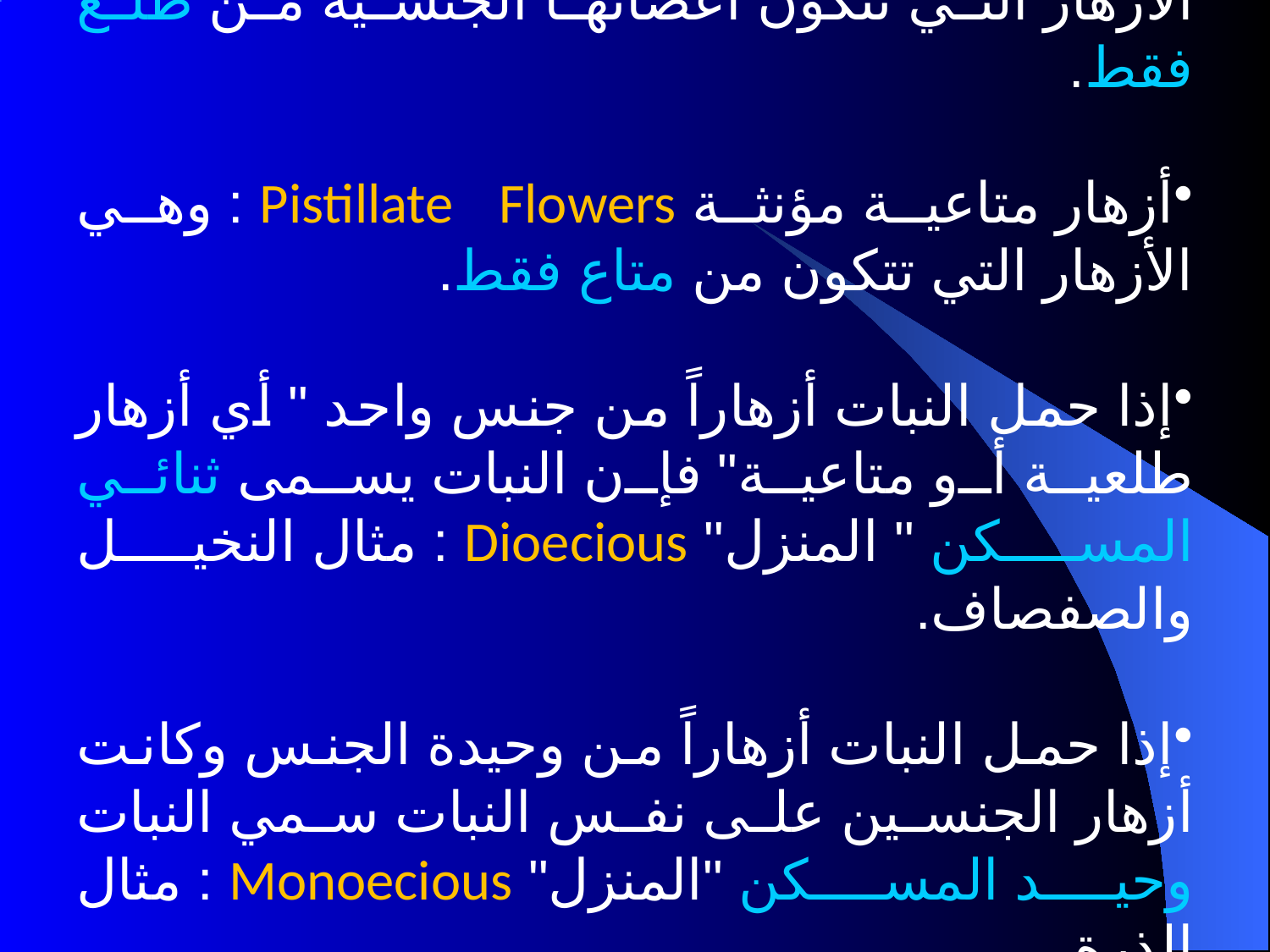

أزهار طلعية مذكرة Staminate Flowers : وهي الأزهار التي تتكون اعضائها الجنسية من طلع فقط.

أزهار متاعية مؤنثة Pistillate Flowers : وهي الأزهار التي تتكون من متاع فقط.

إذا حمل النبات أزهاراً من جنس واحد " أي أزهار طلعية أو متاعية" فإن النبات يسمى ثنائي المسكن " المنزل" Dioecious : مثال النخيل والصفصاف.

إذا حمل النبات أزهاراً من وحيدة الجنس وكانت أزهار الجنسين على نفس النبات سمي النبات وحيد المسكن "المنزل" Monoecious : مثال الذرة.